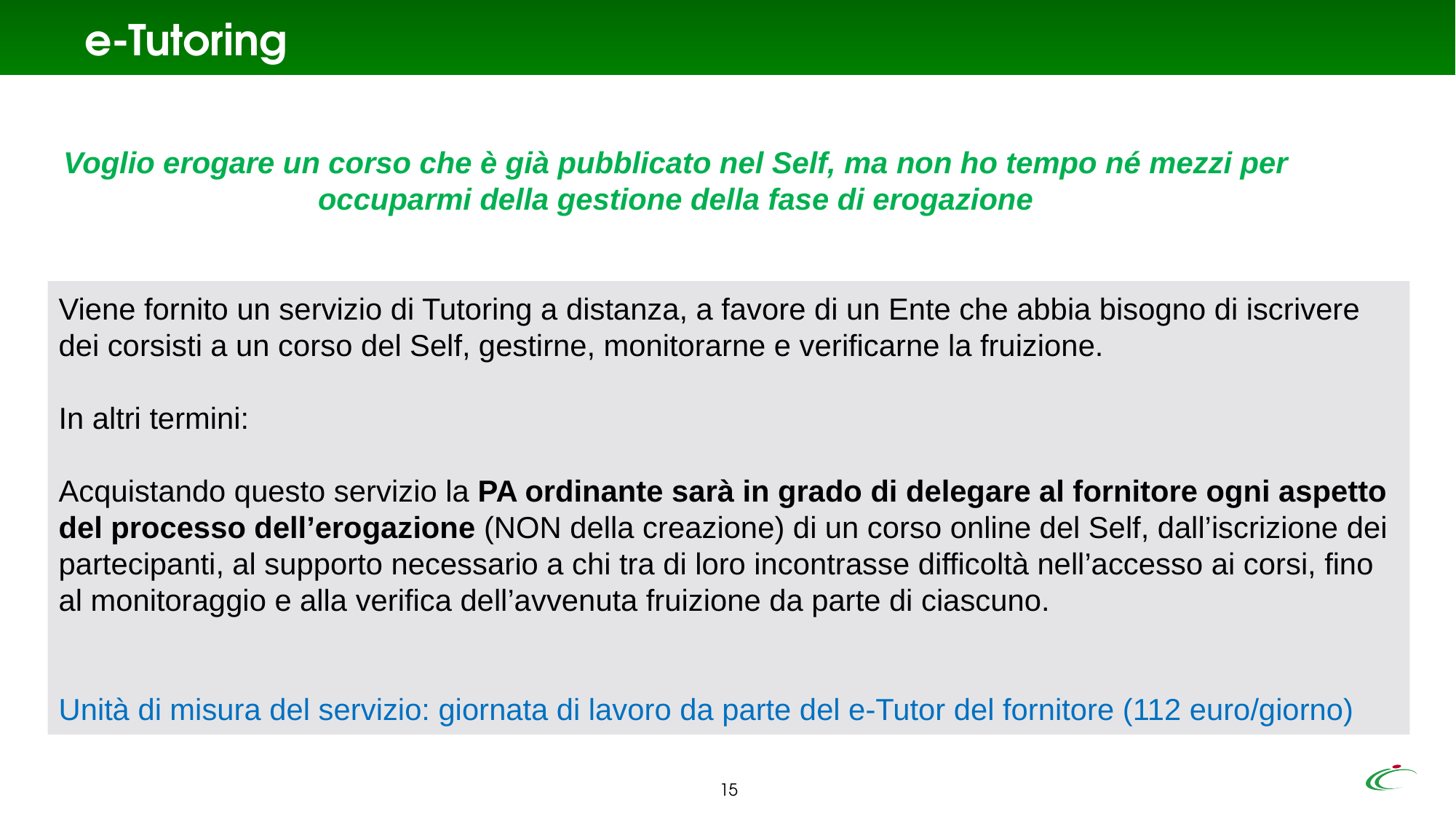

# e-Tutoring
Voglio erogare un corso che è già pubblicato nel Self, ma non ho tempo né mezzi per occuparmi della gestione della fase di erogazione
Viene fornito un servizio di Tutoring a distanza, a favore di un Ente che abbia bisogno di iscrivere dei corsisti a un corso del Self, gestirne, monitorarne e verificarne la fruizione.

In altri termini:

Acquistando questo servizio la PA ordinante sarà in grado di delegare al fornitore ogni aspetto del processo dell’erogazione (NON della creazione) di un corso online del Self, dall’iscrizione dei partecipanti, al supporto necessario a chi tra di loro incontrasse difficoltà nell’accesso ai corsi, fino al monitoraggio e alla verifica dell’avvenuta fruizione da parte di ciascuno.

Unità di misura del servizio: giornata di lavoro da parte del e-Tutor del fornitore (112 euro/giorno)